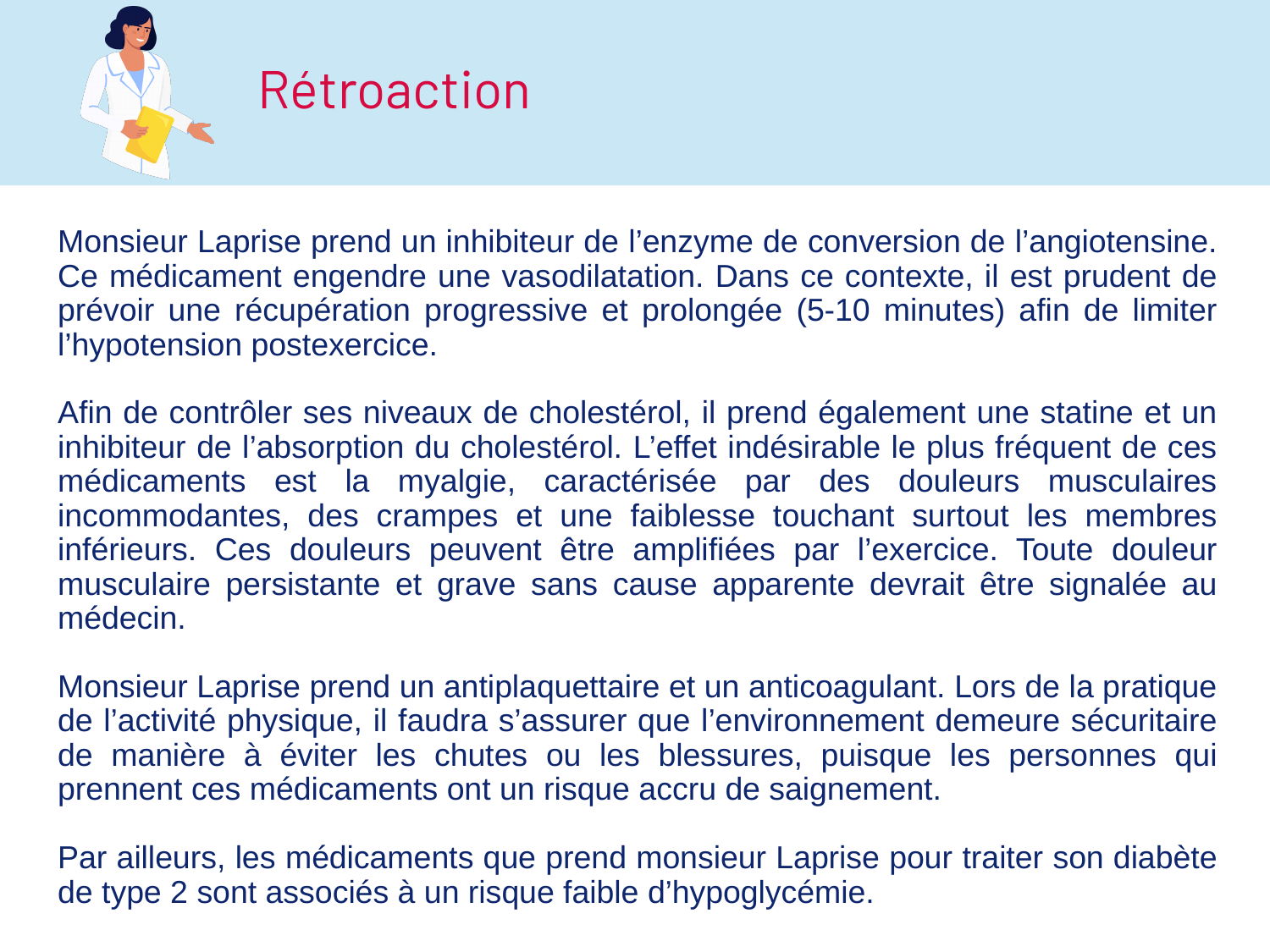

# Rétroaction
Monsieur Laprise prend un inhibiteur de l’enzyme de conversion de l’angiotensine. Ce médicament engendre une vasodilatation. Dans ce contexte, il est prudent de prévoir une récupération progressive et prolongée (5-10 minutes) afin de limiter l’hypotension postexercice.

Afin de contrôler ses niveaux de cholestérol, il prend également une statine et un inhibiteur de l’absorption du cholestérol. L’effet indésirable le plus fréquent de ces médicaments est la myalgie, caractérisée par des douleurs musculaires incommodantes, des crampes et une faiblesse touchant surtout les membres inférieurs. Ces douleurs peuvent être amplifiées par l’exercice. Toute douleur musculaire persistante et grave sans cause apparente devrait être signalée au médecin.

Monsieur Laprise prend un antiplaquettaire et un anticoagulant. Lors de la pratique de l’activité physique, il faudra s’assurer que l’environnement demeure sécuritaire de manière à éviter les chutes ou les blessures, puisque les personnes qui prennent ces médicaments ont un risque accru de saignement.

Par ailleurs, les médicaments que prend monsieur Laprise pour traiter son diabète de type 2 sont associés à un risque faible d’hypoglycémie.